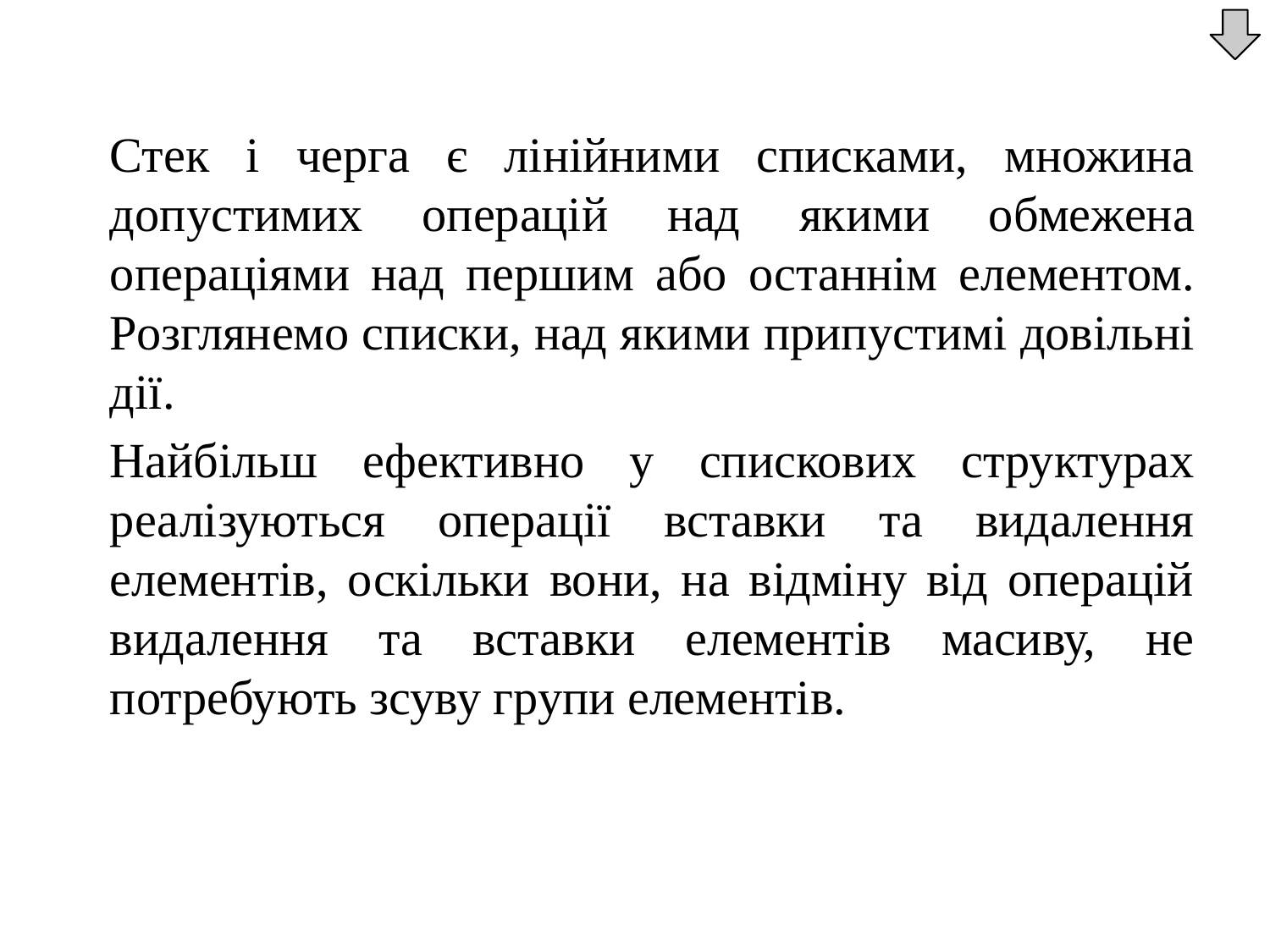

Стек і черга є лінійними списками, множина допустимих операцій над якими обмежена операціями над першим або останнім елементом. Розглянемо списки, над якими припустимі довільні дії.
	Найбільш ефективно у спискових структурах реалізуються операції вставки та видалення елементів, оскільки вони, на відміну від операцій видалення та вставки елементів масиву, не потребують зсуву групи елементів.